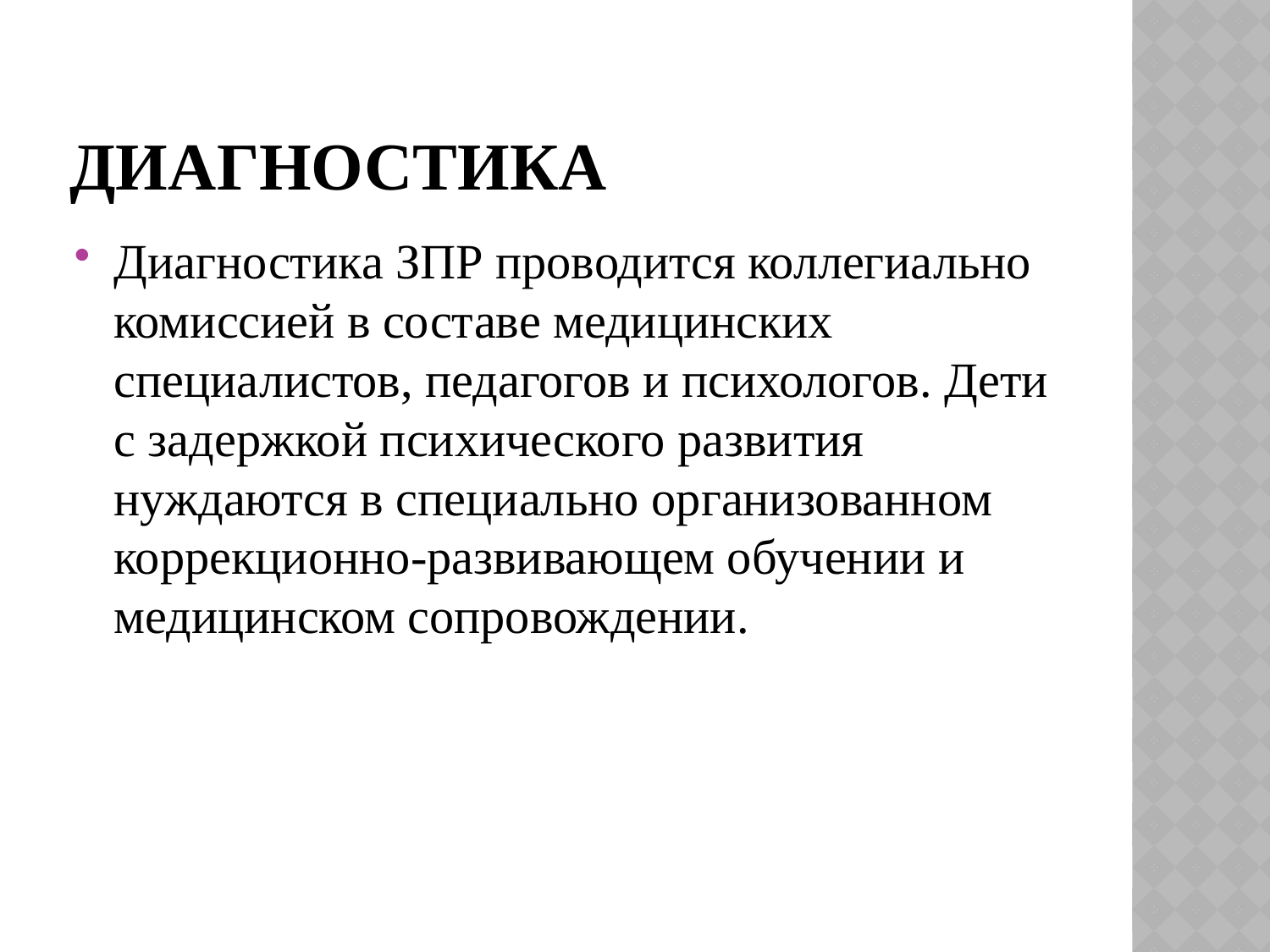

# Диагностика
Диагностика ЗПР проводится коллегиально комиссией в составе медицинских специалистов, педагогов и психологов. Дети с задержкой психического развития нуждаются в специально организованном коррекционно-развивающем обучении и медицинском сопровождении.